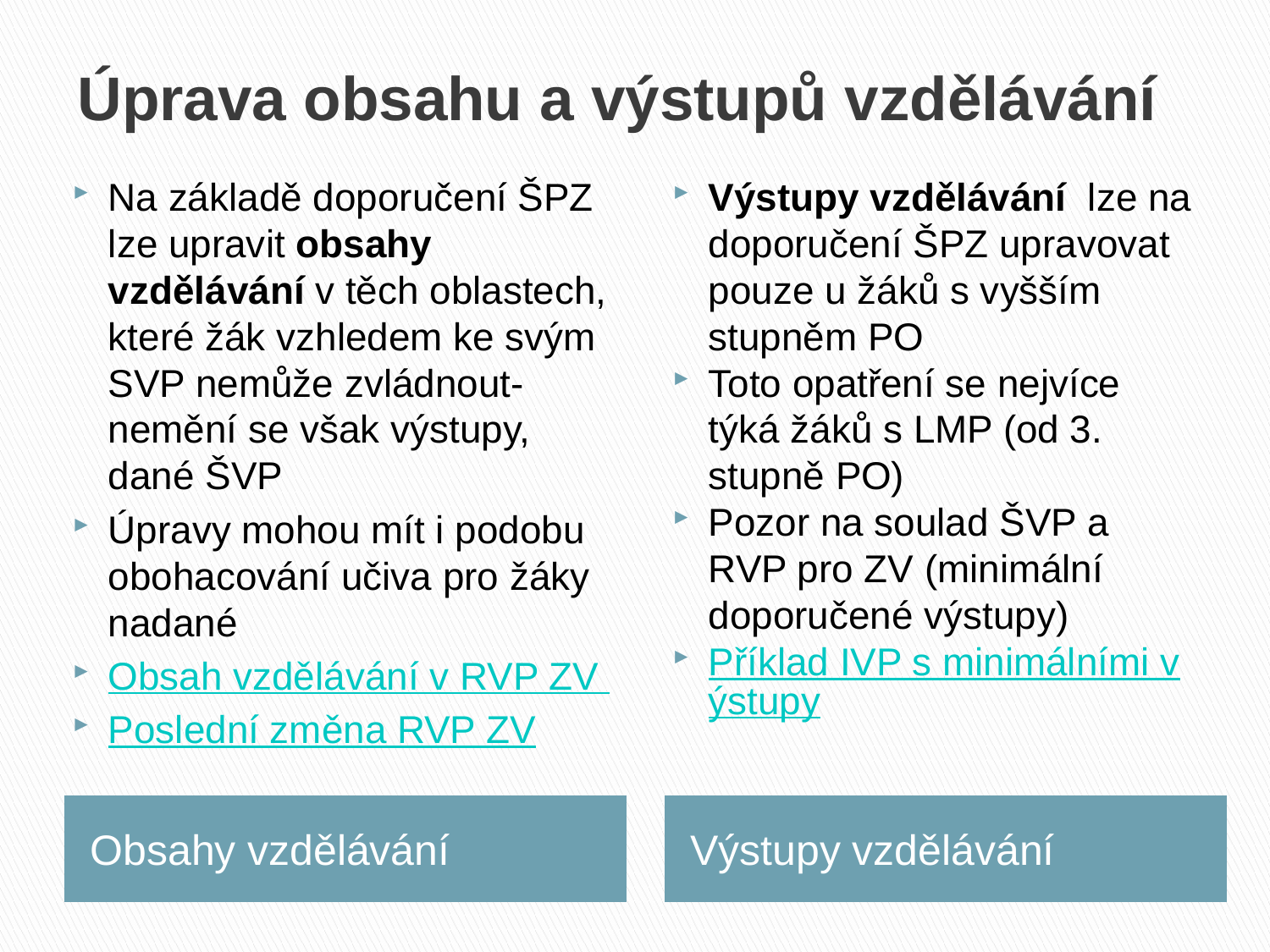

# Úprava obsahu a výstupů vzdělávání
Na základě doporučení ŠPZ lze upravit obsahy vzdělávání v těch oblastech, které žák vzhledem ke svým SVP nemůže zvládnout-nemění se však výstupy, dané ŠVP
Úpravy mohou mít i podobu obohacování učiva pro žáky nadané
Obsah vzdělávání v RVP ZV
Poslední změna RVP ZV

Výstupy vzdělávání  lze na doporučení ŠPZ upravovat pouze u žáků s vyšším stupněm PO
Toto opatření se nejvíce týká žáků s LMP (od 3. stupně PO)
Pozor na soulad ŠVP a RVP pro ZV (minimální doporučené výstupy)
Příklad IVP s minimálními výstupy
Obsahy vzdělávání
Výstupy vzdělávání